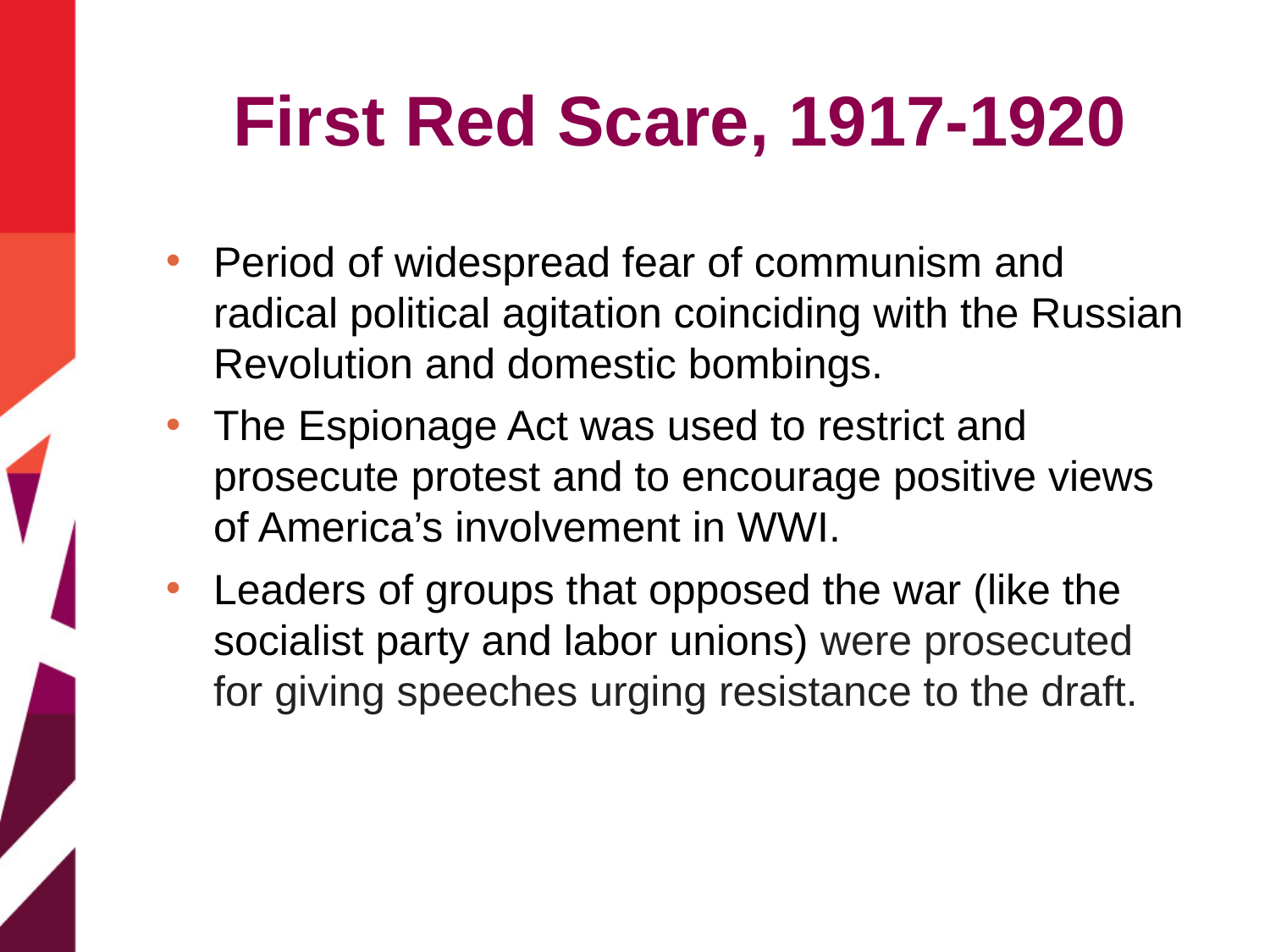

# First Red Scare, 1917-1920
Period of widespread fear of communism and radical political agitation coinciding with the Russian Revolution and domestic bombings.
The Espionage Act was used to restrict and prosecute protest and to encourage positive views of America’s involvement in WWI.
Leaders of groups that opposed the war (like the socialist party and labor unions) were prosecuted for giving speeches urging resistance to the draft.